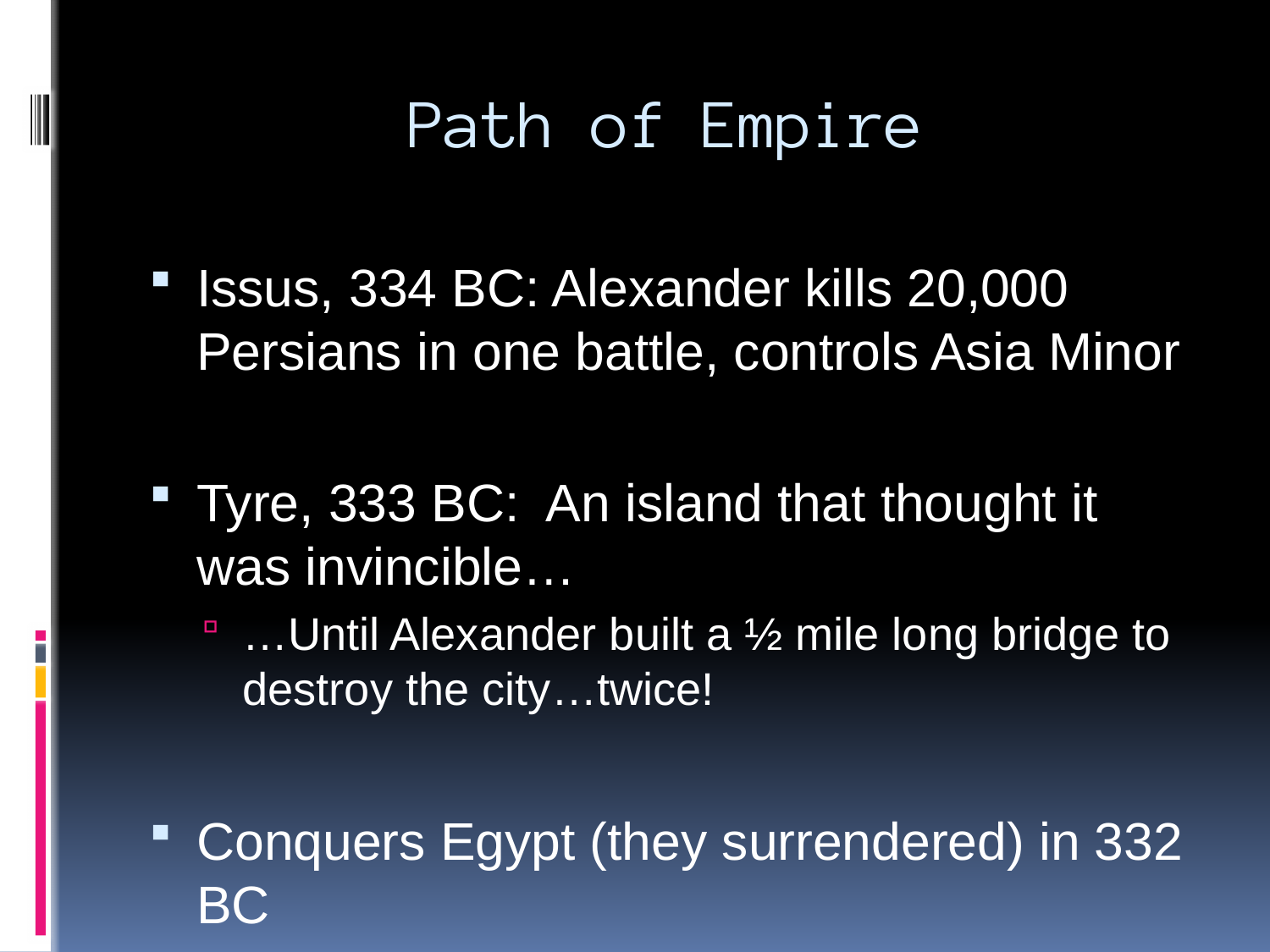

# Path of Empire
Issus, 334 BC: Alexander kills 20,000 Persians in one battle, controls Asia Minor

Tyre, 333 BC:  An island that thought it was invincible…
…Until Alexander built a ½ mile long bridge to destroy the city…twice!

Conquers Egypt (they surrendered) in 332 BC